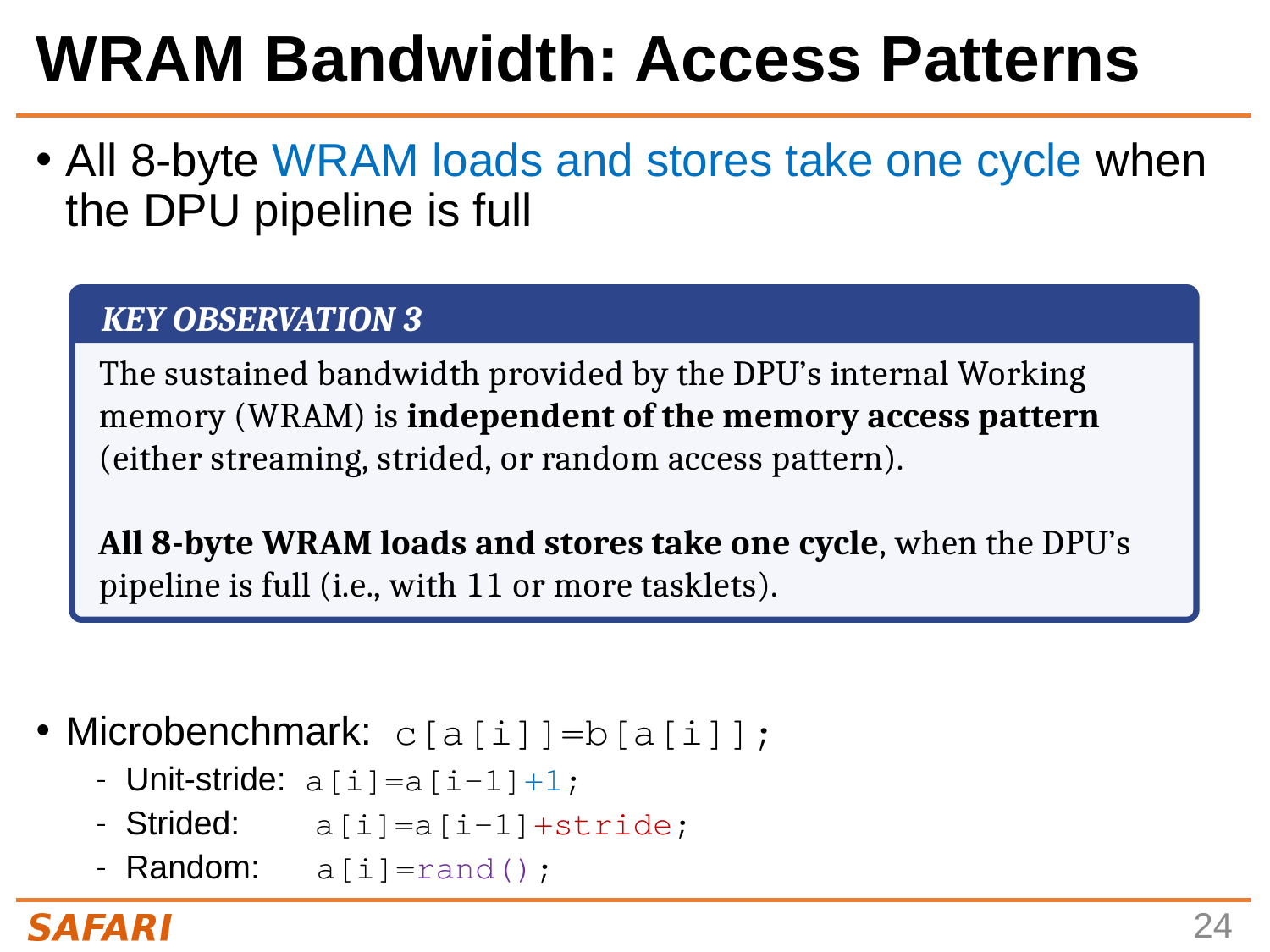

# WRAM Bandwidth: Access Patterns
All 8-byte WRAM loads and stores take one cycle when the DPU pipeline is full

Microbenchmark:  c[a[i]]=b[a[i]];
Unit-stride:  a[i]=a[i-1]+1;
Strided:        a[i]=a[i-1]+stride;
Random:      a[i]=rand();

KEY OBSERVATION 3

The sustained bandwidth provided by the DPU’s internal Working memory (WRAM) is independent of the memory access pattern (either streaming, strided, or random access pattern).

All 8-byte WRAM loads and stores take one cycle, when the DPU’s pipeline is full (i.e., with 11 or more tasklets).